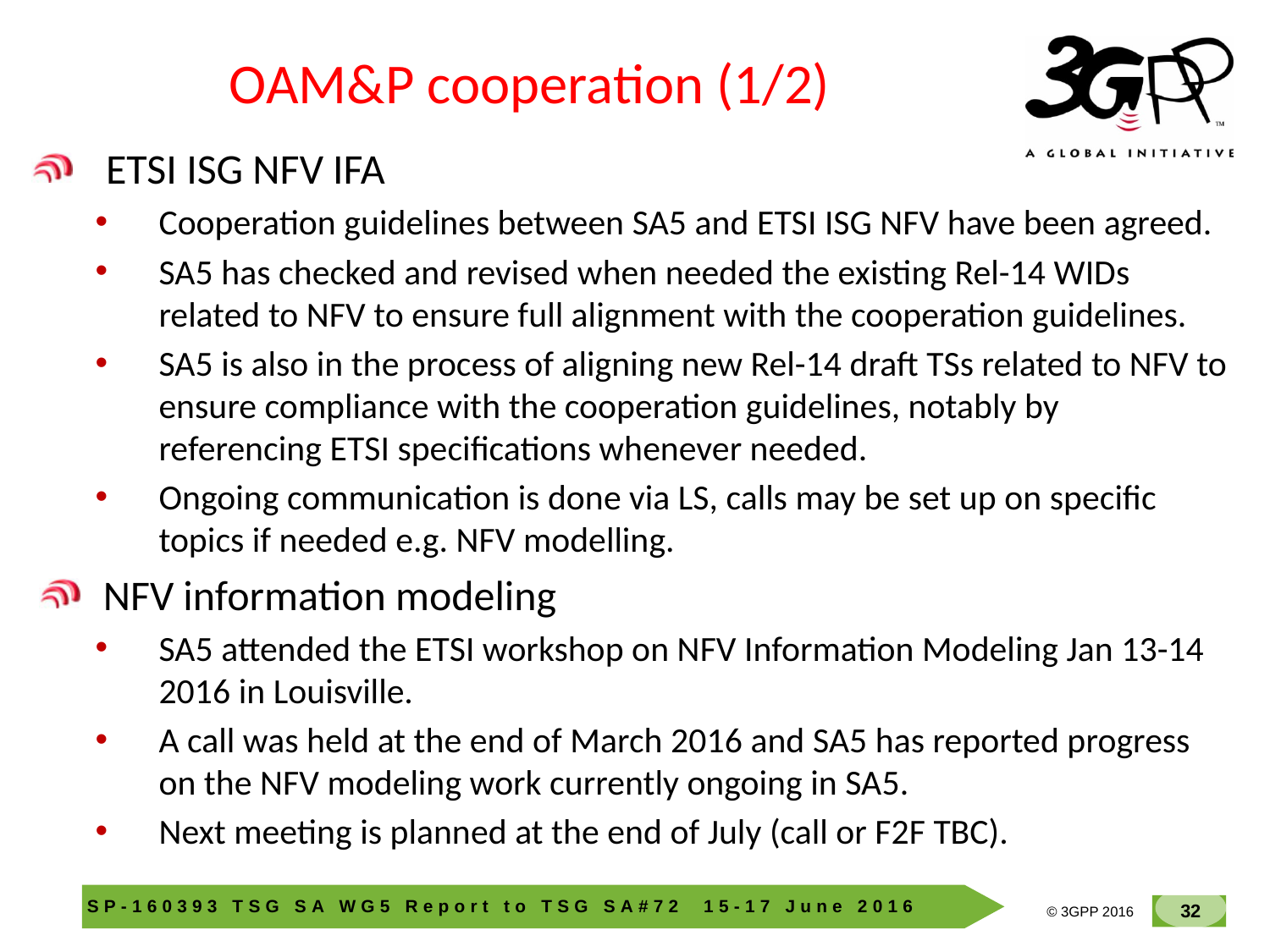

# OAM&P cooperation (1/2)
ETSI ISG NFV IFA
Cooperation guidelines between SA5 and ETSI ISG NFV have been agreed.
SA5 has checked and revised when needed the existing Rel-14 WIDs related to NFV to ensure full alignment with the cooperation guidelines.
SA5 is also in the process of aligning new Rel-14 draft TSs related to NFV to ensure compliance with the cooperation guidelines, notably by referencing ETSI specifications whenever needed.
Ongoing communication is done via LS, calls may be set up on specific topics if needed e.g. NFV modelling.
NFV information modeling
SA5 attended the ETSI workshop on NFV Information Modeling Jan 13-14 2016 in Louisville.
A call was held at the end of March 2016 and SA5 has reported progress on the NFV modeling work currently ongoing in SA5.
Next meeting is planned at the end of July (call or F2F TBC).